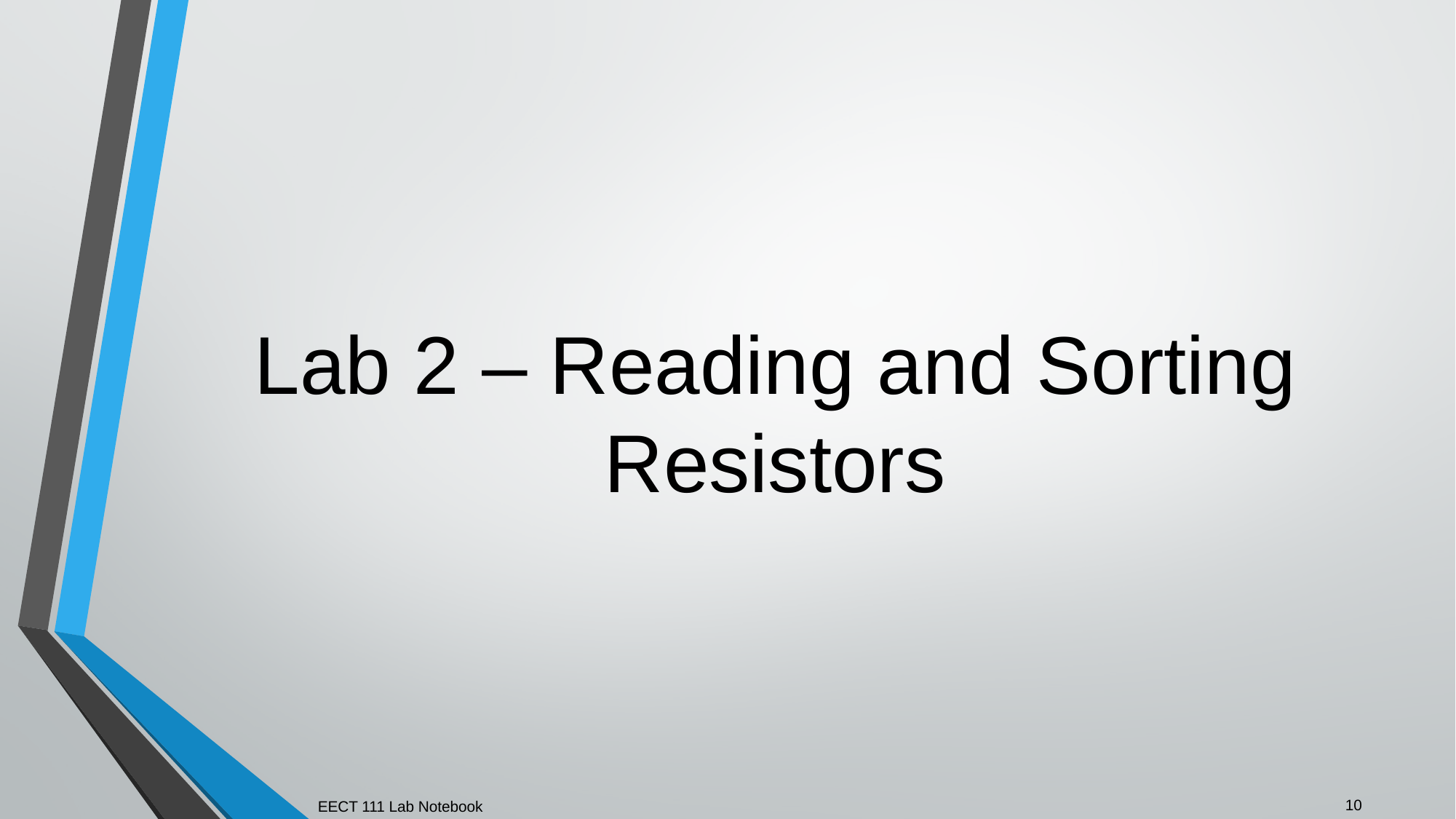

# Lab 2 – Reading and Sorting Resistors
10
EECT 111 Lab Notebook